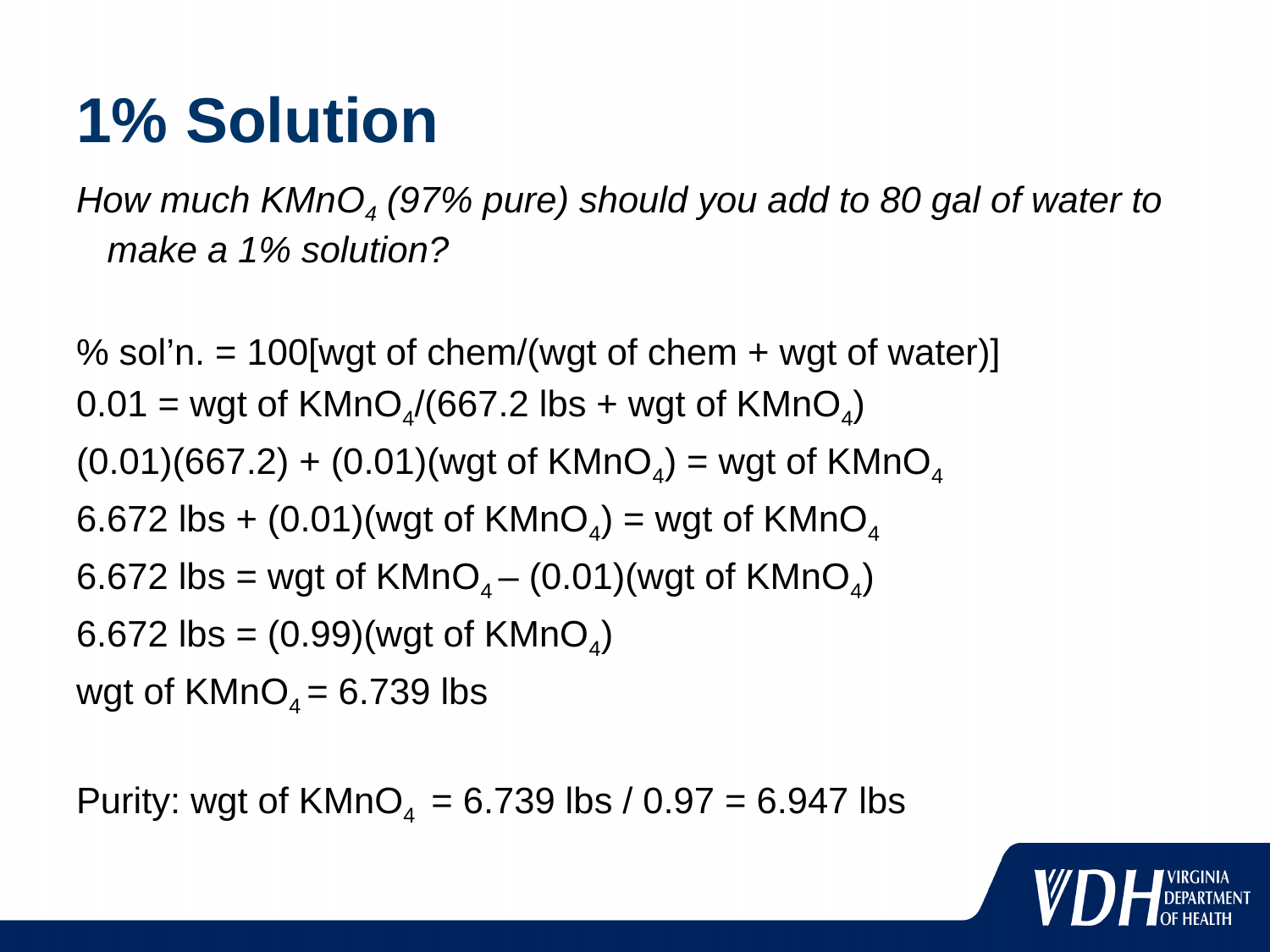

# 1% Solution
How much KMnO4 (97% pure) should you add to 80 gal of water to make a 1% solution?

% sol’n. = 100[wgt of chem/(wgt of chem + wgt of water)]
0.01 = wgt of KMnO4/(667.2 lbs + wgt of KMnO4)
(0.01)(667.2) + (0.01)(wgt of KMnO4) = wgt of KMnO4
6.672 lbs + (0.01)(wgt of KMnO4) = wgt of KMnO4
6.672 lbs = wgt of KMnO4 – (0.01)(wgt of KMnO4)
6.672 lbs = (0.99)(wgt of KMnO4)
wgt of KMnO4 = 6.739 lbs

Purity: wgt of KMnO4  = 6.739 lbs / 0.97 = 6.947 lbs